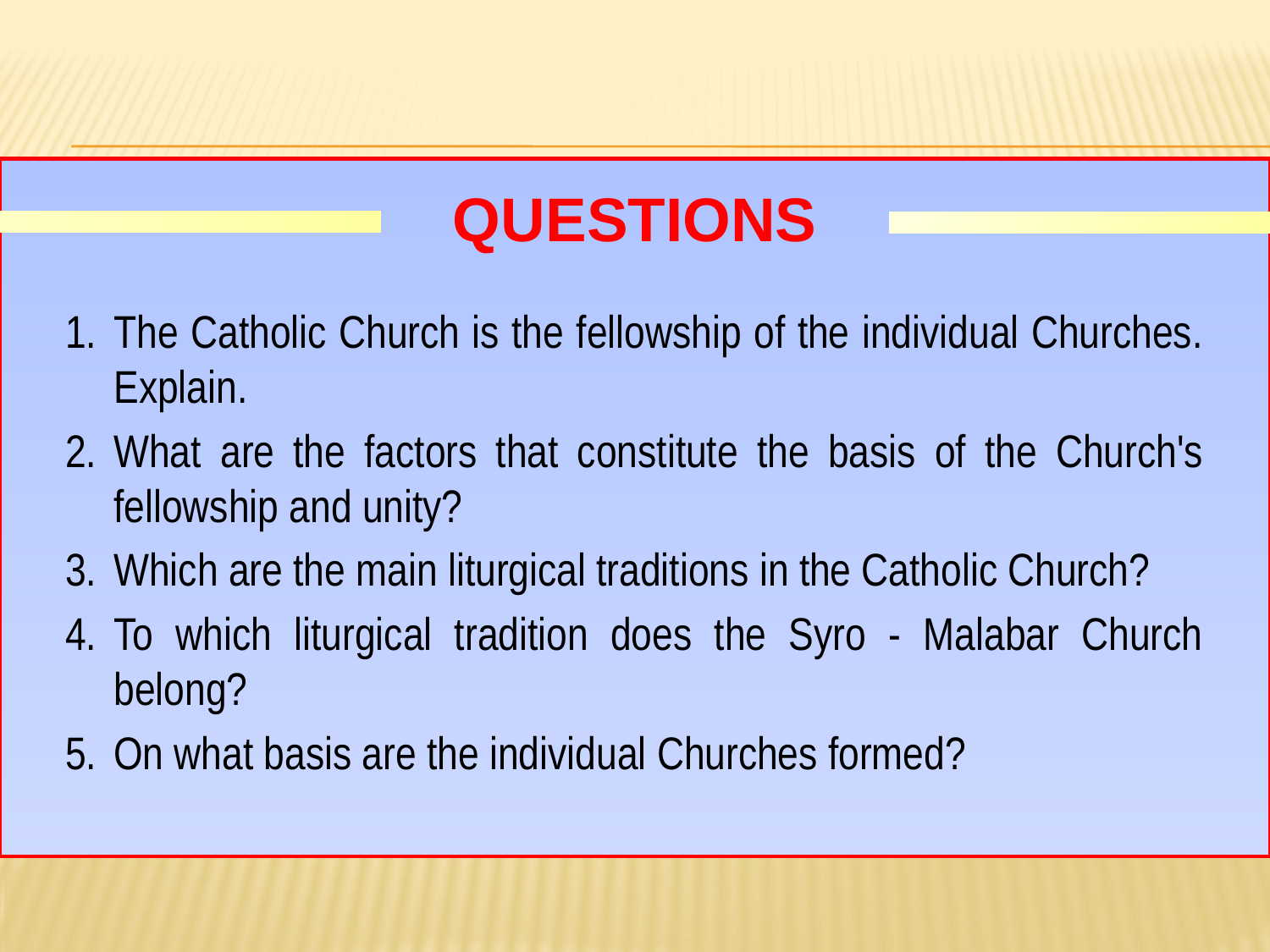

# Questions

1.	The Catholic Church is the fellowship of the individual Churches. Explain.
2.	What are the factors that constitute the basis of the Church's fellowship and unity?
3.	Which are the main liturgical traditions in the Catholic Church?
4.	To which liturgical tradition does the Syro - Malabar Church belong?
5.	On what basis are the individual Churches formed?